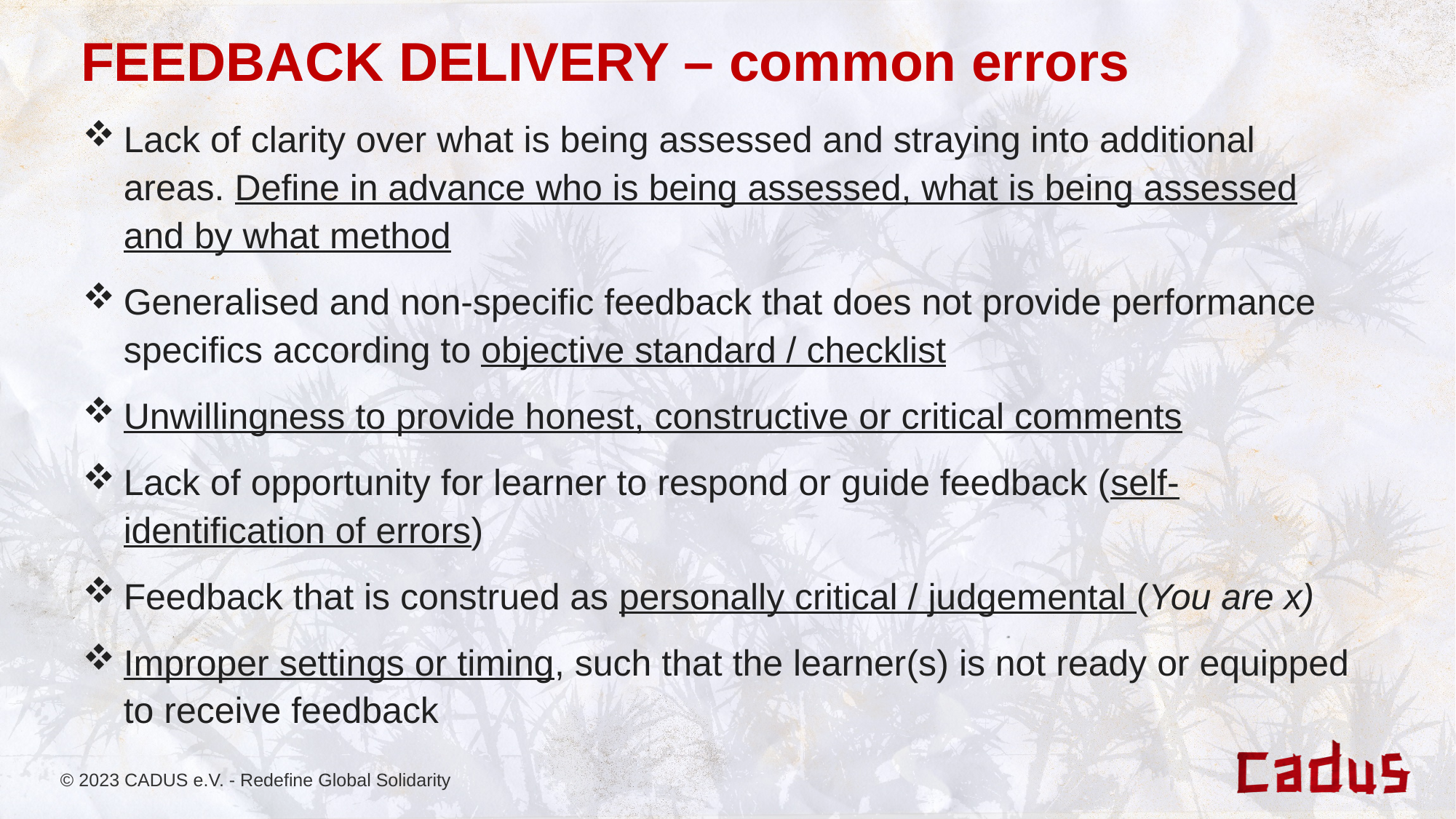

FEEDBACK DELIVERY – common errors
Lack of clarity over what is being assessed and straying into additional areas. Define in advance who is being assessed, what is being assessed and by what method
Generalised and non-specific feedback that does not provide performance specifics according to objective standard / checklist
Unwillingness to provide honest, constructive or critical comments
Lack of opportunity for learner to respond or guide feedback (self-identification of errors)
Feedback that is construed as personally critical / judgemental (You are x)
Improper settings or timing, such that the learner(s) is not ready or equipped to receive feedback